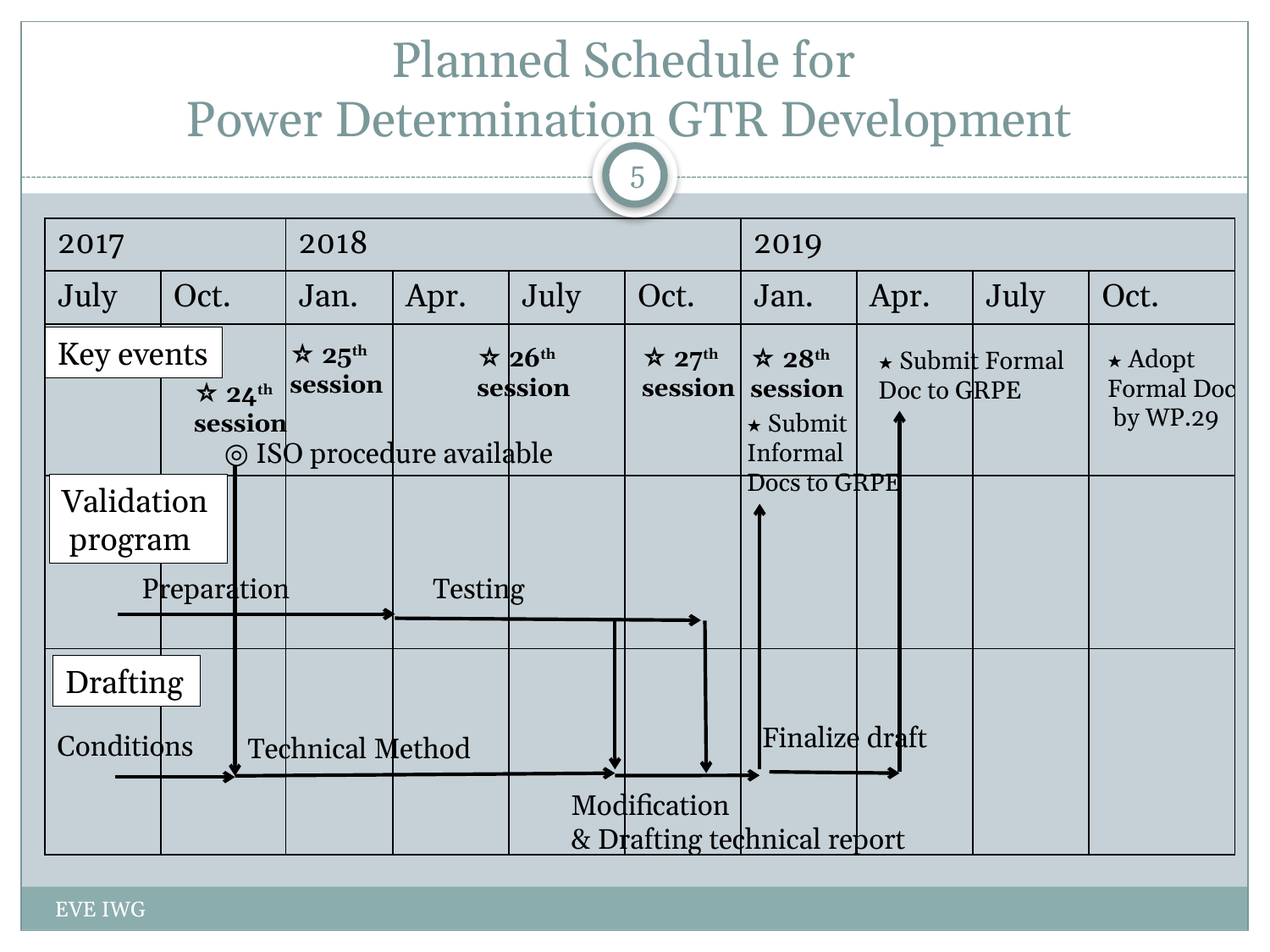

# Planned Schedule for Power Determination GTR Development
5
| 2017 |  | 2018 |  |  |  | 2019 |  |  |  |
| --- | --- | --- | --- | --- | --- | --- | --- | --- | --- |
| July | Oct. | Jan. | Apr. | July | Oct. | Jan. | Apr. | July | Oct. |
|  |  |  |  |  |  |  |  |  |  |
|  |  |  |  |  |  |  |  |  |  |
|  |  |  |  |  |  |  |  |  |  |
Key events
☆ 25th session
☆ 27th session
☆ 26th session
★ Adopt
Formal Doc
 by WP.29
☆ 28th session
★ Submit Formal Doc to GRPE
☆ 24th session
★ Submit
Informal
Docs to GRPE
◎ ISO procedure available
Validation
 program
Preparation
Testing
Drafting
Finalize draft
Conditions
Technical Method
Modification
& Drafting technical report
EVE IWG